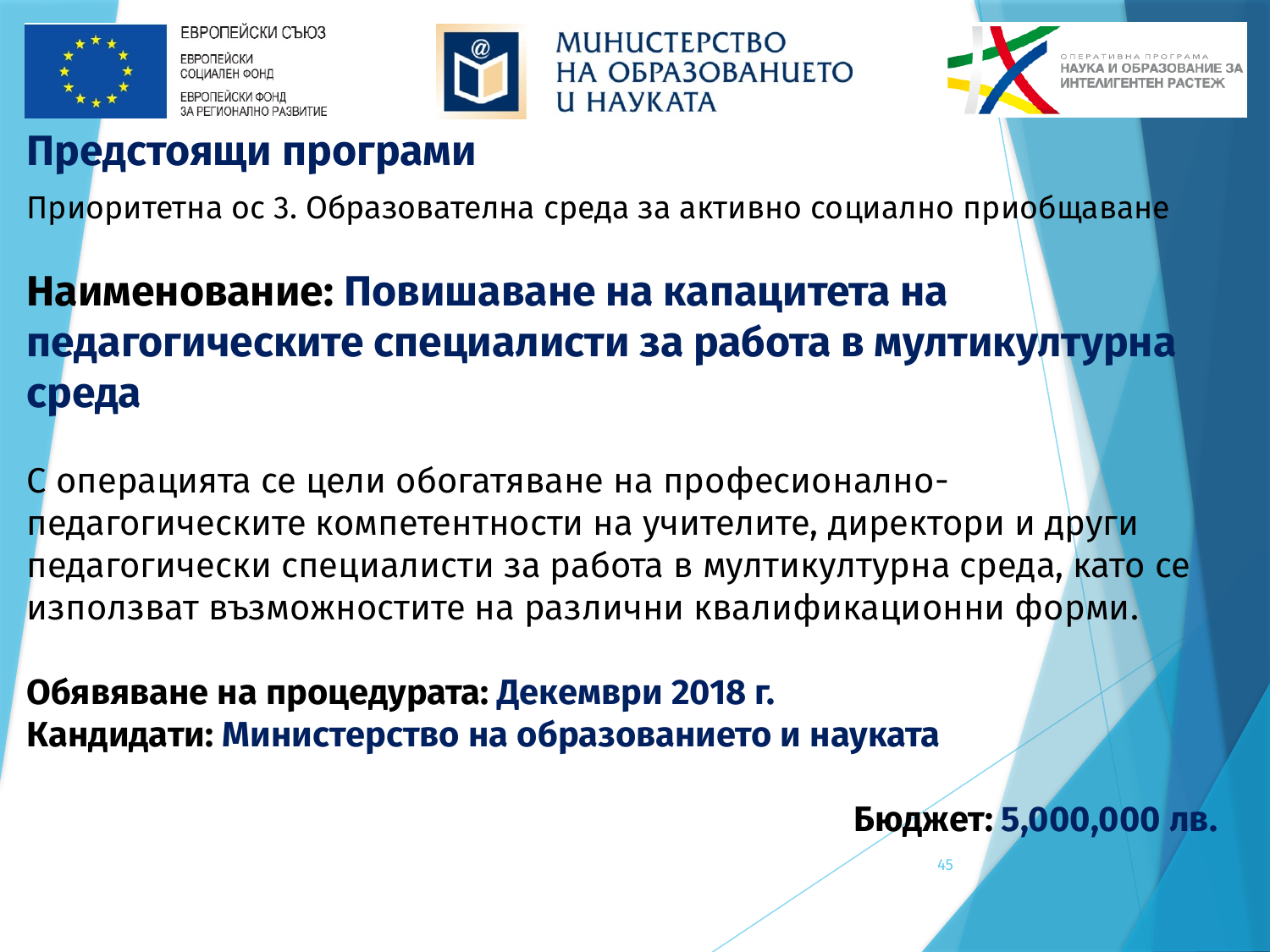

Предстоящи програми
Приоритетна ос 3. Образователна среда за активно социално приобщаване

Наименование: Повишаване на капацитета на педагогическите специалисти за работа в мултикултурна среда

С операцията се цели обогатяване на професионално-педагогическите компетентности на учителите, директори и други педагогически специалисти за работа в мултикултурна среда, като се използват възможностите на различни квалификационни форми.

Обявяване на процедурата: Декември 2018 г.
Кандидати: Министерство на образованието и науката

Бюджет: 5,000,000 лв.
45